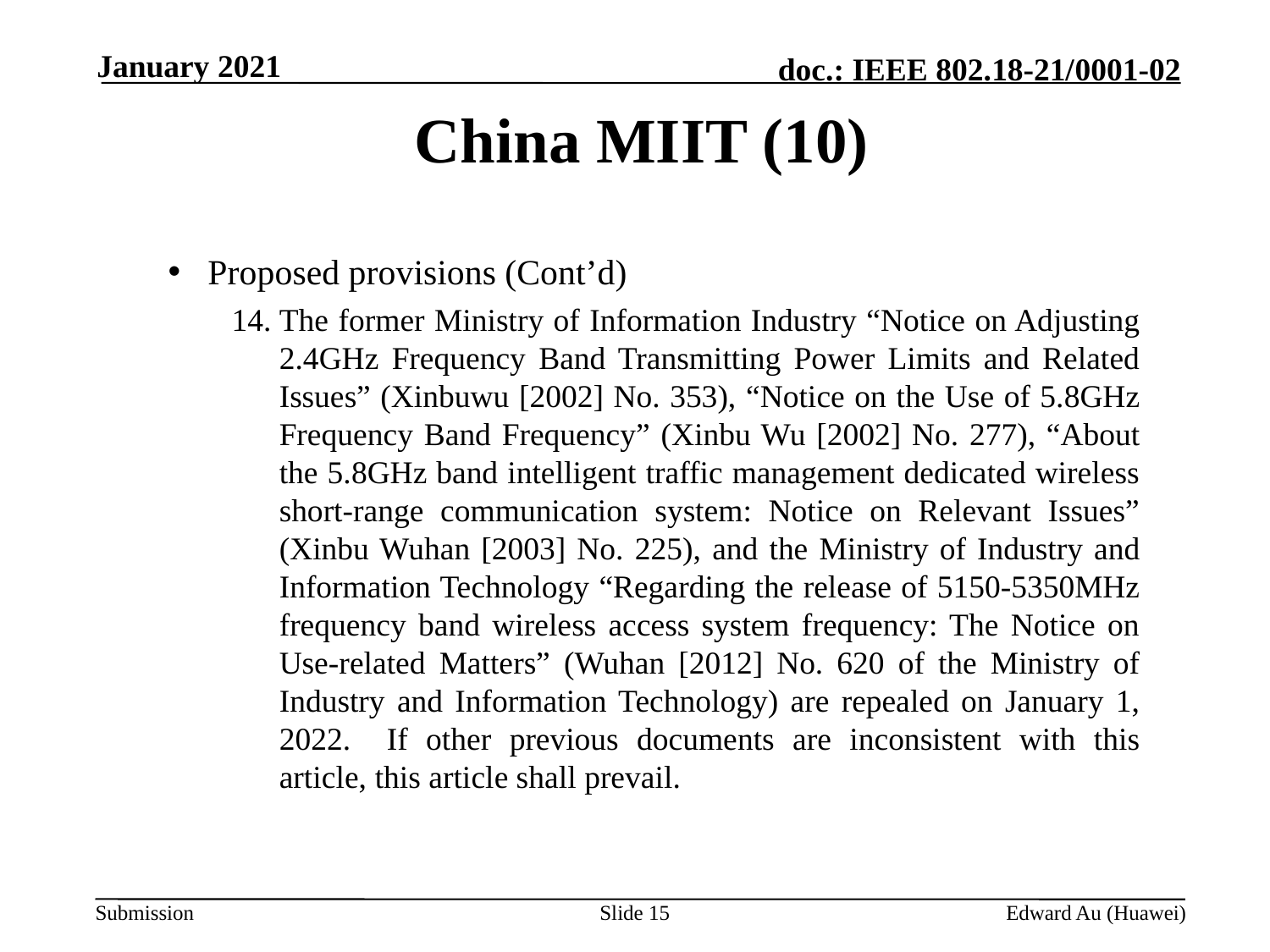

January 2021
# China MIIT (10)
Proposed provisions (Cont’d)
The former Ministry of Information Industry “Notice on Adjusting 2.4GHz Frequency Band Transmitting Power Limits and Related Issues” (Xinbuwu [2002] No. 353), “Notice on the Use of 5.8GHz Frequency Band Frequency” (Xinbu Wu [2002] No. 277), “About the 5.8GHz band intelligent traffic management dedicated wireless short-range communication system: Notice on Relevant Issues” (Xinbu Wuhan [2003] No. 225), and the Ministry of Industry and Information Technology “Regarding the release of 5150-5350MHz frequency band wireless access system frequency: The Notice on Use-related Matters” (Wuhan [2012] No. 620 of the Ministry of Industry and Information Technology) are repealed on January 1, 2022.  If other previous documents are inconsistent with this article, this article shall prevail.

Slide 15
Edward Au (Huawei)